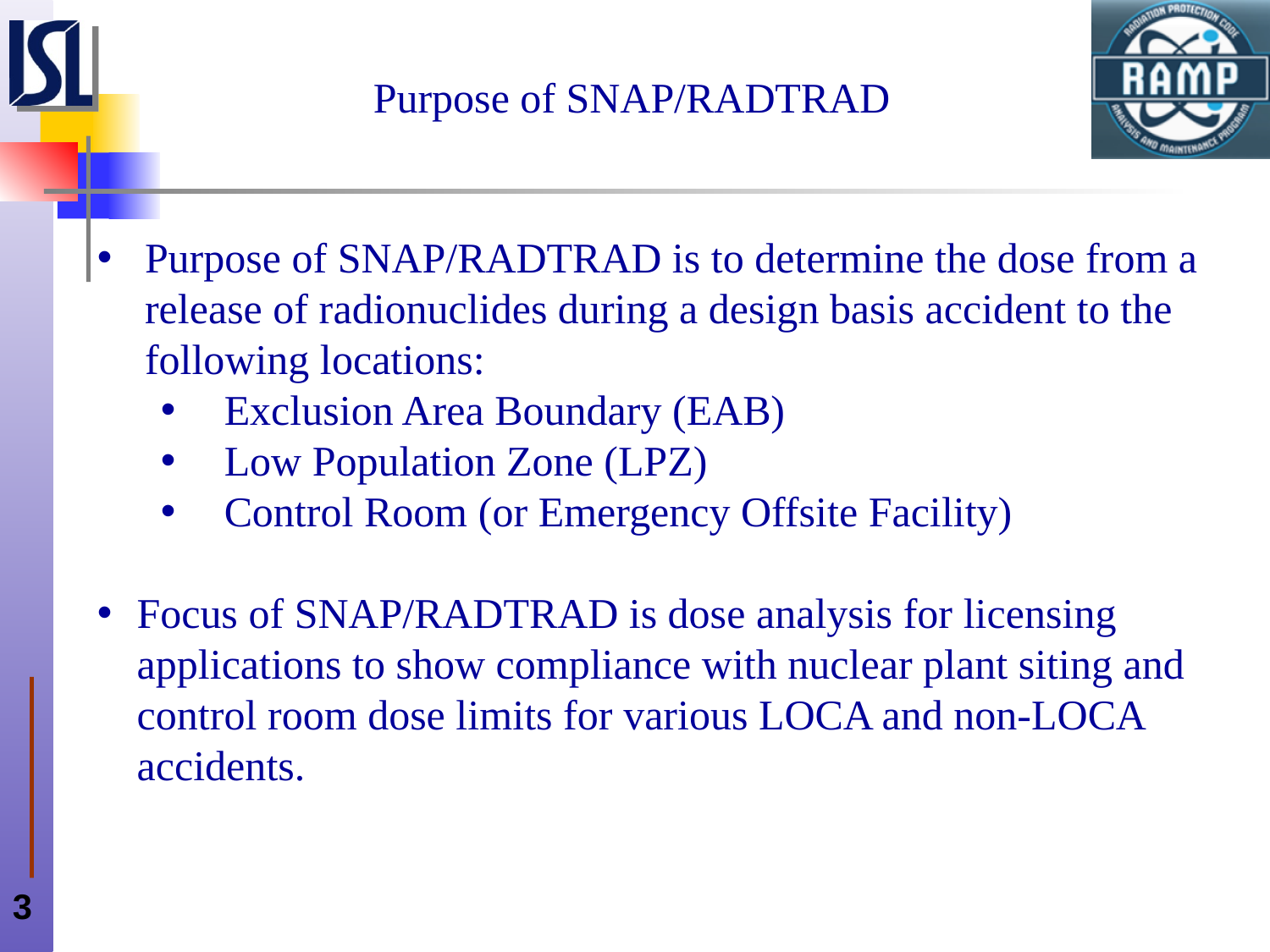

# Purpose of SNAP/RADTRAD
Purpose of SNAP/RADTRAD is to determine the dose from a release of radionuclides during a design basis accident to the following locations:
Exclusion Area Boundary (EAB)
Low Population Zone (LPZ)
Control Room (or Emergency Offsite Facility)

Focus of SNAP/RADTRAD is dose analysis for licensing applications to show compliance with nuclear plant siting and control room dose limits for various LOCA and non-LOCA accidents.